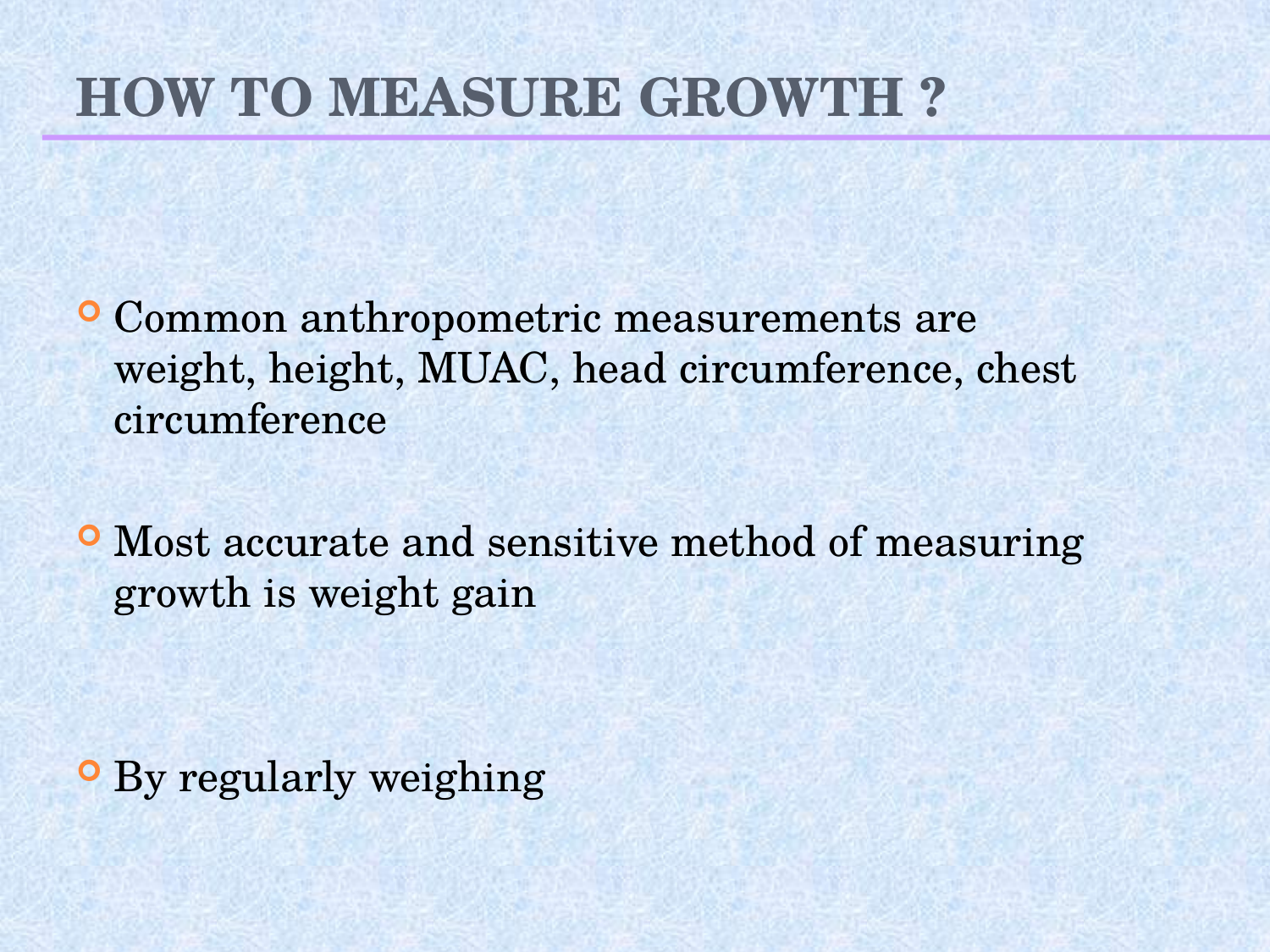

# How to measure growth ?

Common anthropometric measurements are weight, height, MUAC, head circumference, chest circumference

Most accurate and sensitive method of measuring growth is weight gain

By regularly weighing